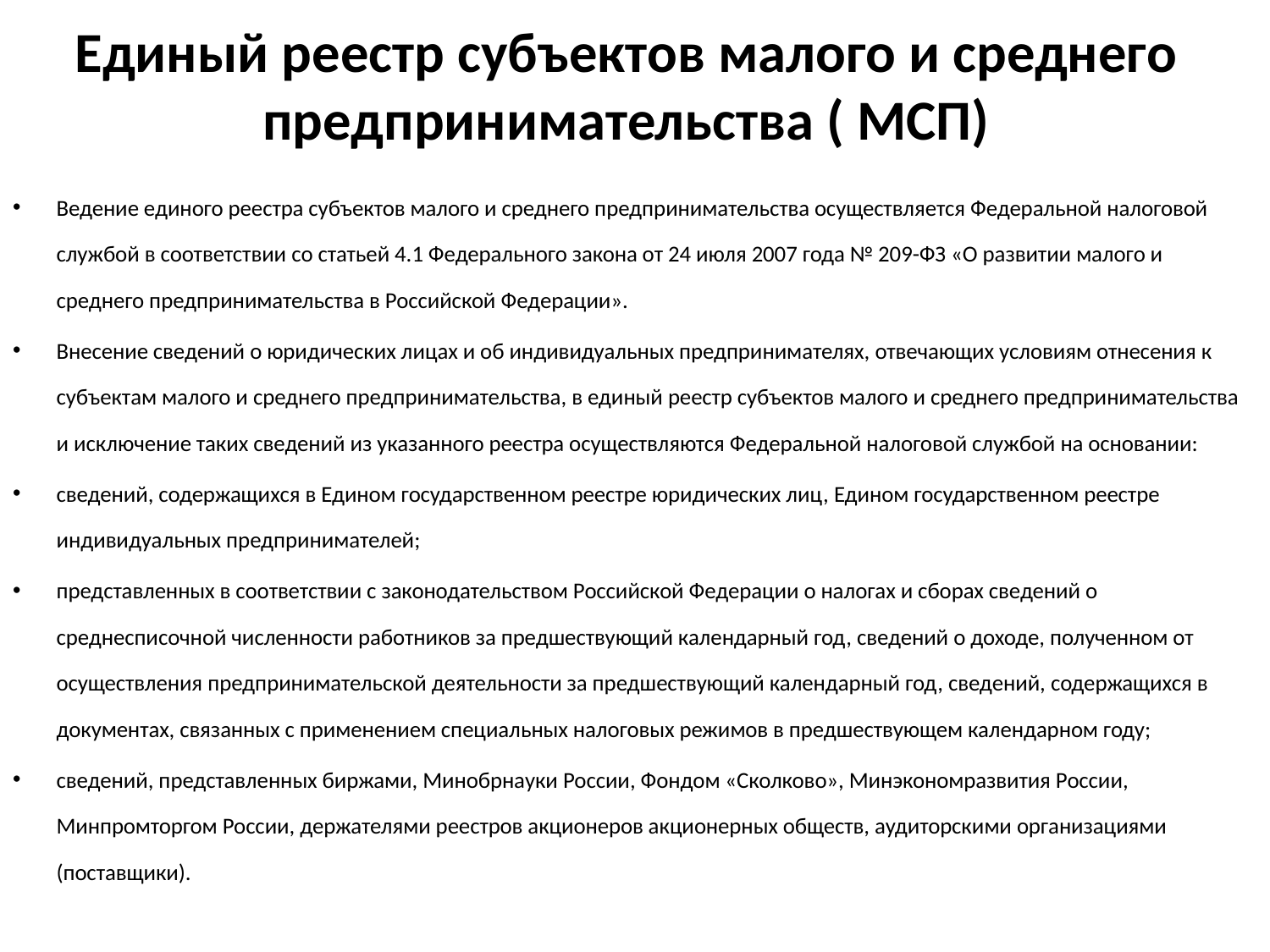

# Единый реестр субъектов малого и среднего предпринимательства ( МСП)
Ведение единого реестра субъектов малого и среднего предпринимательства осуществляется Федеральной налоговой службой в соответствии со статьей 4.1 Федерального закона от 24 июля 2007 года № 209-ФЗ «О развитии малого и среднего предпринимательства в Российской Федерации».
Внесение сведений о юридических лицах и об индивидуальных предпринимателях, отвечающих условиям отнесения к субъектам малого и среднего предпринимательства, в единый реестр субъектов малого и среднего предпринимательства и исключение таких сведений из указанного реестра осуществляются Федеральной налоговой службой на основании:
сведений, содержащихся в Едином государственном реестре юридических лиц, Едином государственном реестре индивидуальных предпринимателей;
представленных в соответствии с законодательством Российской Федерации о налогах и сборах сведений о среднесписочной численности работников за предшествующий календарный год, сведений о доходе, полученном от осуществления предпринимательской деятельности за предшествующий календарный год, сведений, содержащихся в документах, связанных с применением специальных налоговых режимов в предшествующем календарном году;
сведений, представленных биржами, Минобрнауки России, Фондом «Сколково», Минэкономразвития России, Минпромторгом России, держателями реестров акционеров акционерных обществ, аудиторскими организациями (поставщики).